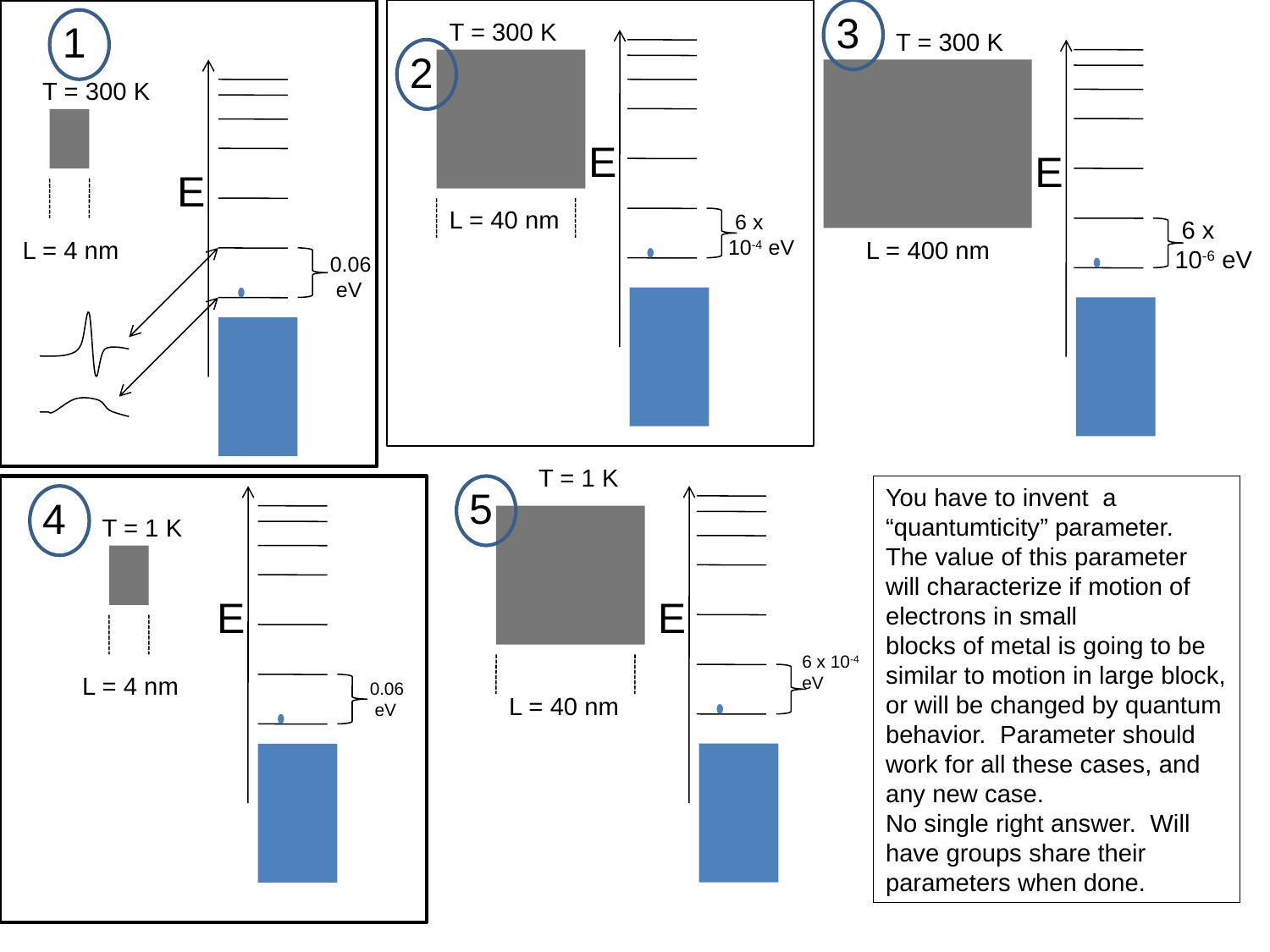

3

T = 300 K
1

T = 300 K
2

T = 300 K

E
E
E
L = 40 nm
 6 x
10-4 eV

 6 x
10-6 eV

L = 4 nm
L = 400 nm
0.06
 eV

T = 1 K

5

You have to invent  a “quantumticity” parameter.  The value of this parameter will characterize if motion of electrons in small
blocks of metal is going to be similar to motion in large block,
or will be changed by quantum behavior.  Parameter should work for all these cases, and any new case.
No single right answer.  Will
have groups share their
parameters when done.
4

T = 1 K

E
E
 6 x 10-4
 eV
L = 4 nm

0.06
 eV

L = 40 nm